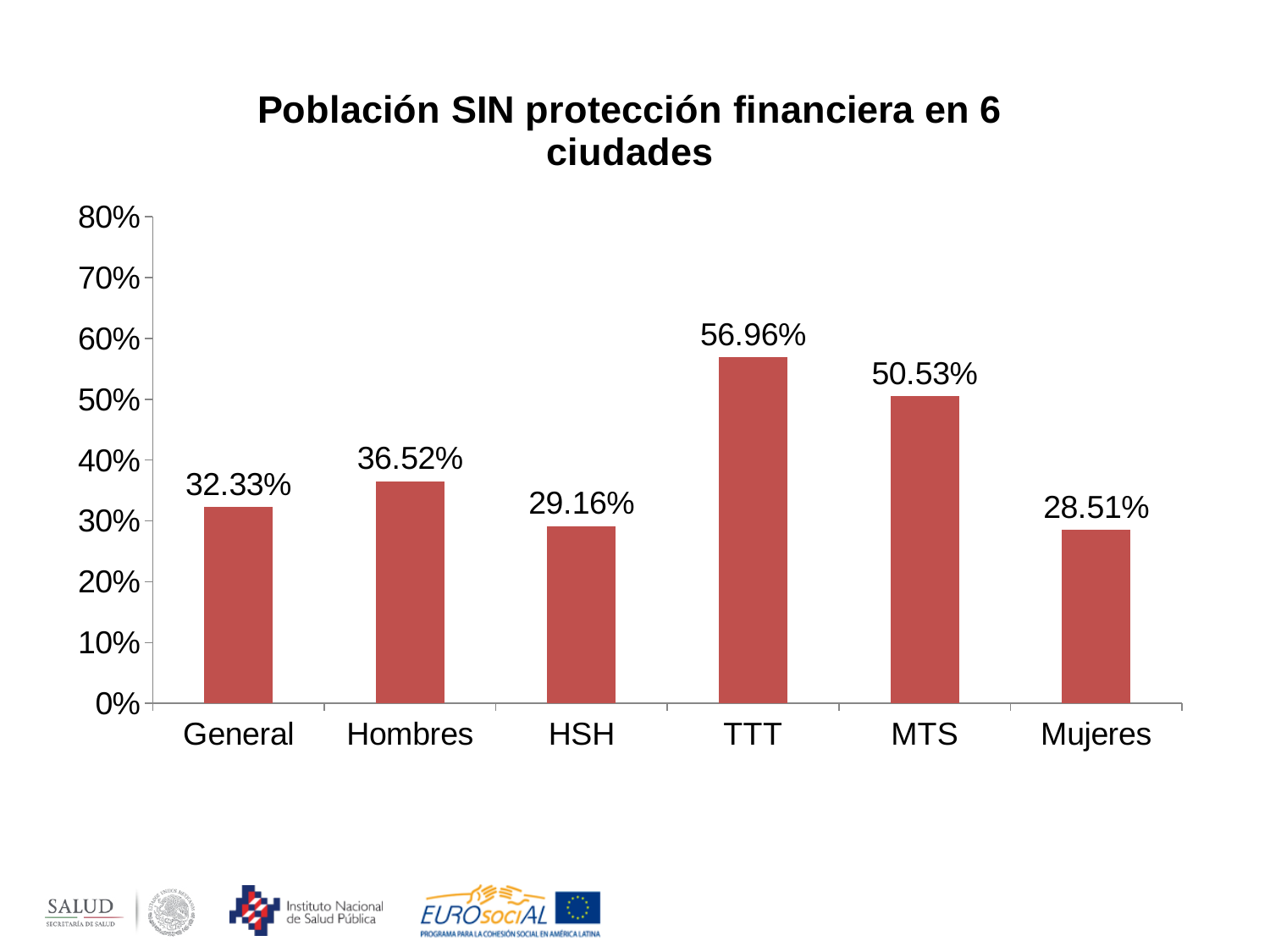

### Chart: Población SIN protección financiera en 6 ciudades

| Category | Población sin protección financiera |
|---|---|
| General | 0.3233 |
| Hombres | 0.3652 |
| HSH | 0.2916 |
| TTT | 0.5696 |
| MTS | 0.5053 |
| Mujeres | 0.2851 |